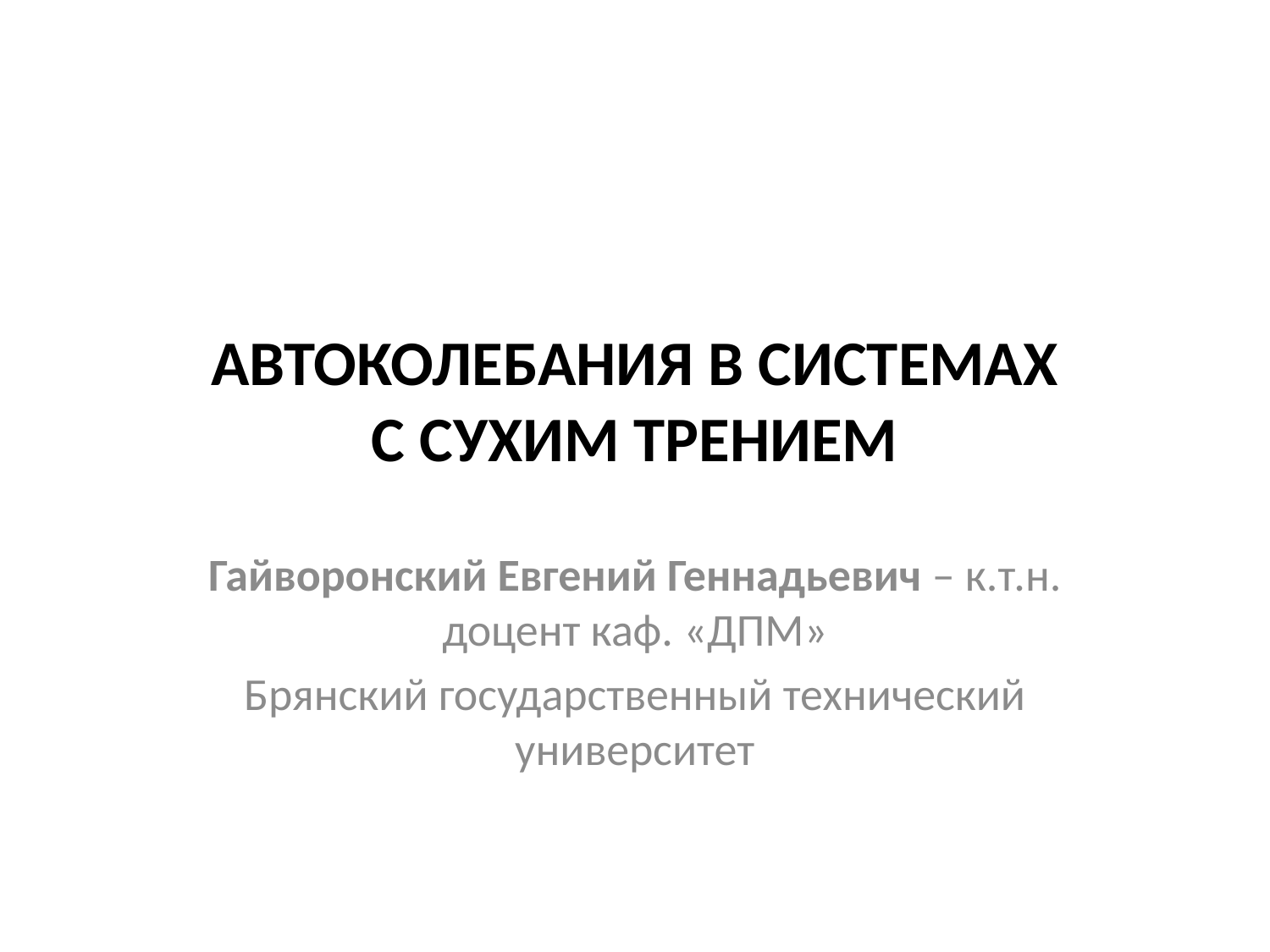

# АВТОКОЛЕБАНИЯ В СИСТЕМАХ С СУХИМ ТРЕНИЕМ
Гайворонский Евгений Геннадьевич – к.т.н. доцент каф. «ДПМ»
Брянский государственный технический университет